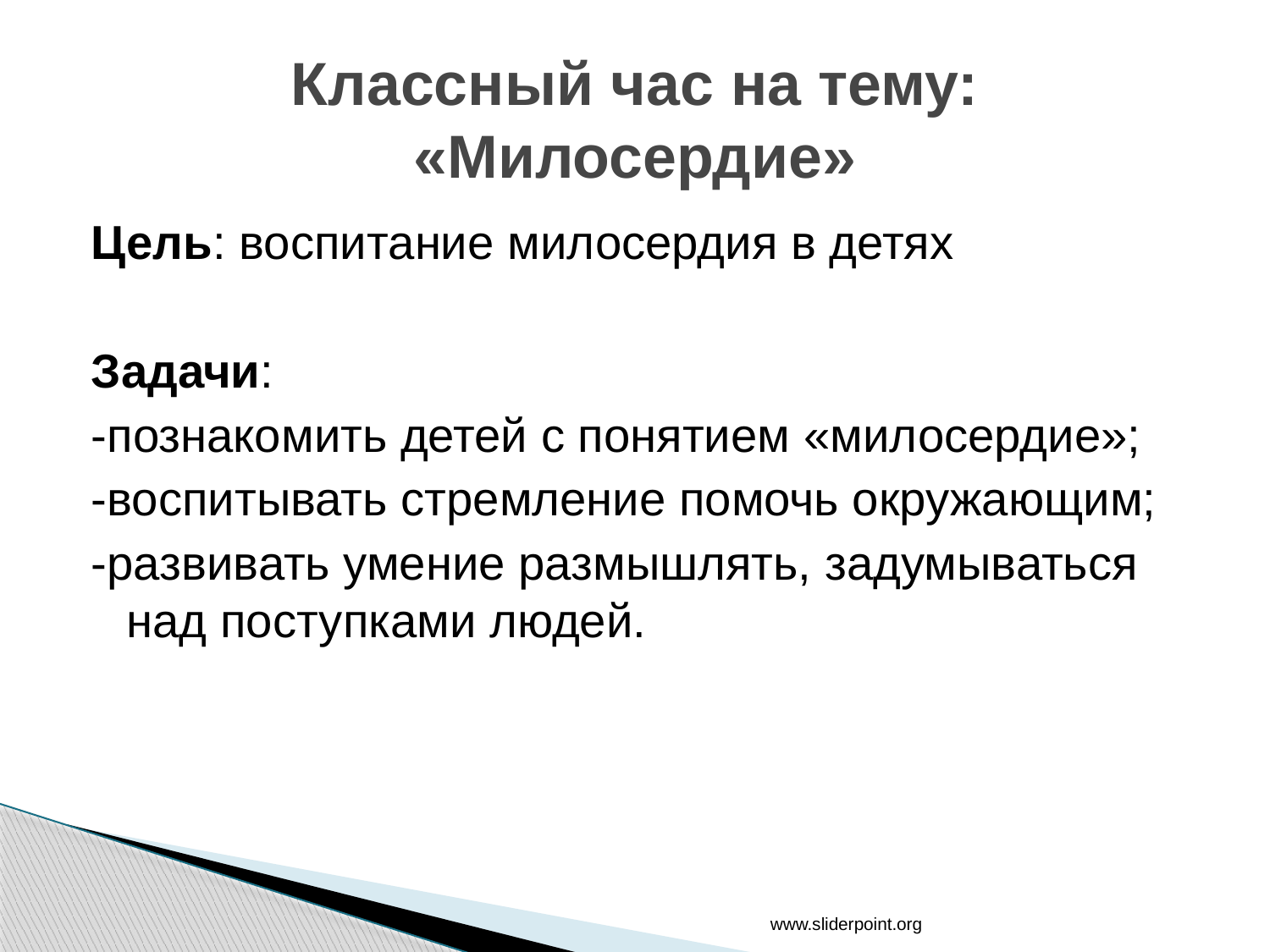

# Классный час на тему: «Милосердие»
Цель: воспитание милосердия в детях

Задачи:
-познакомить детей с понятием «милосердие»;
-воспитывать стремление помочь окружающим;
-развивать умение размышлять, задумываться над поступками людей.

www.sliderpoint.org